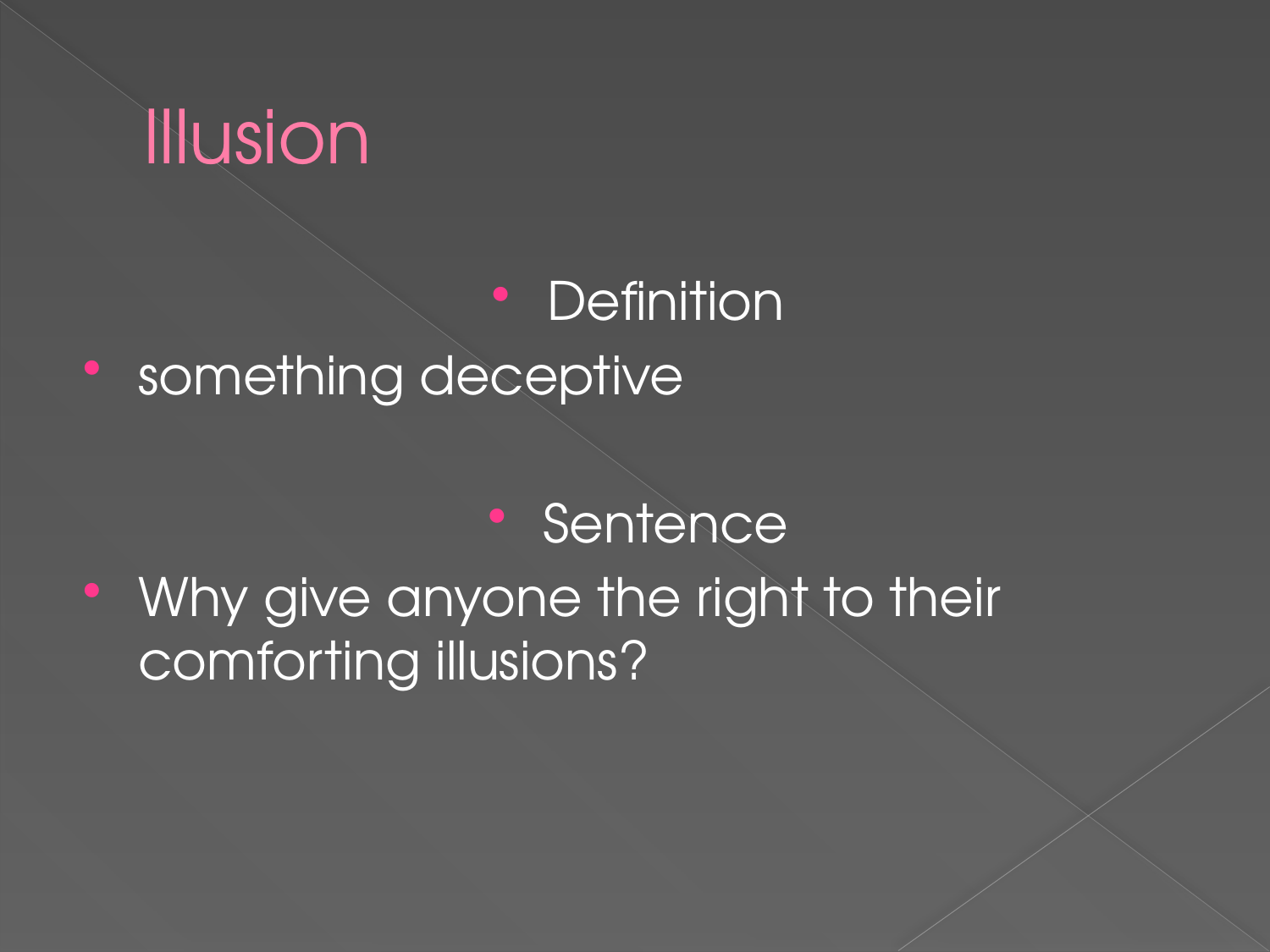

# Illusion
Definition
something deceptive

Sentence
Why give anyone the right to their comforting illusions?